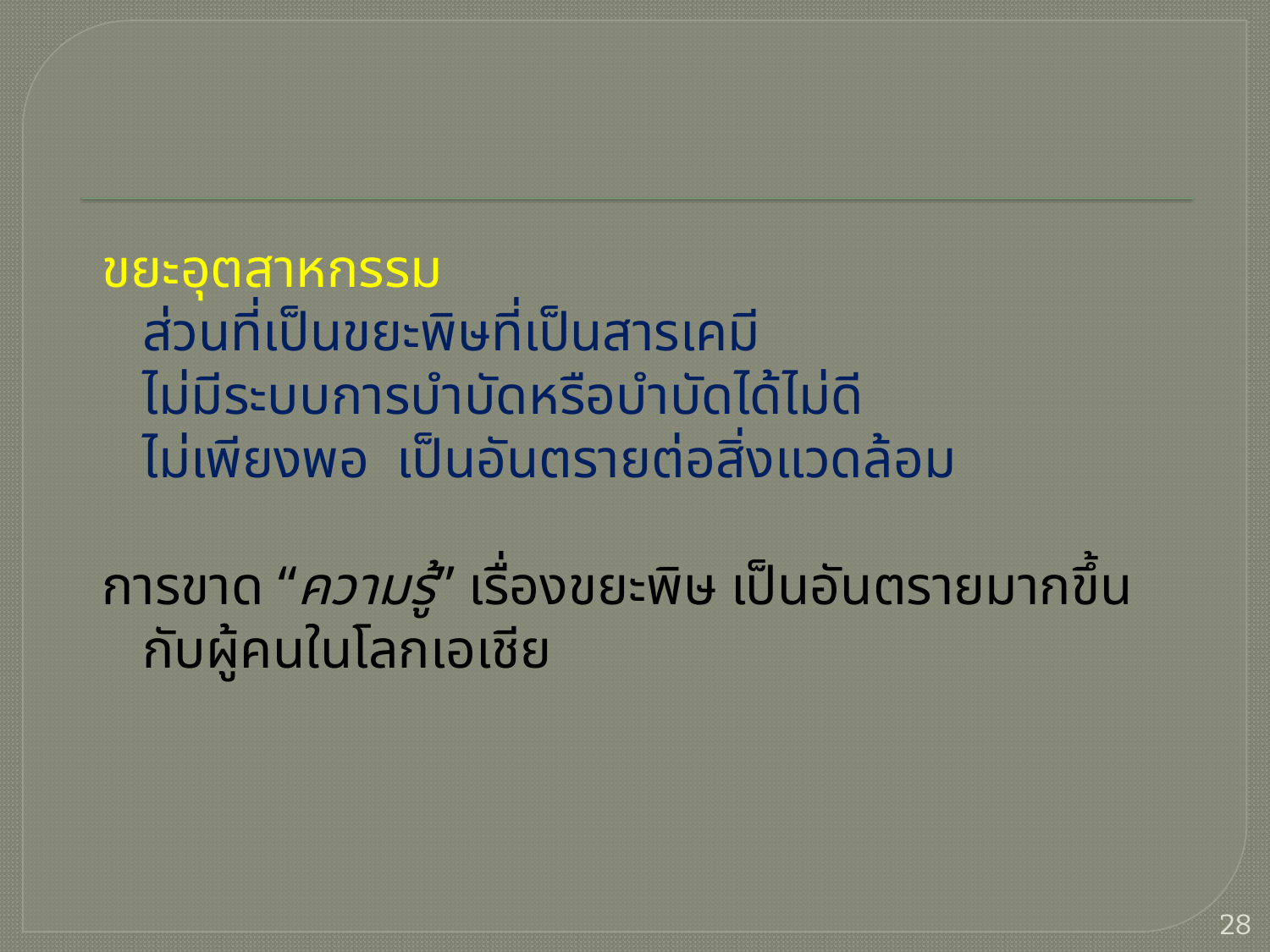

ขยะอุตสาหกรรม
	ส่วนที่เป็นขยะพิษที่เป็นสารเคมี
	ไม่มีระบบการบำบัดหรือบำบัดได้ไม่ดี
	ไม่เพียงพอ  เป็นอันตรายต่อสิ่งแวดล้อม

การขาด “ความรู้” เรื่องขยะพิษ เป็นอันตรายมากขึ้นกับผู้คนในโลกเอเชีย
28